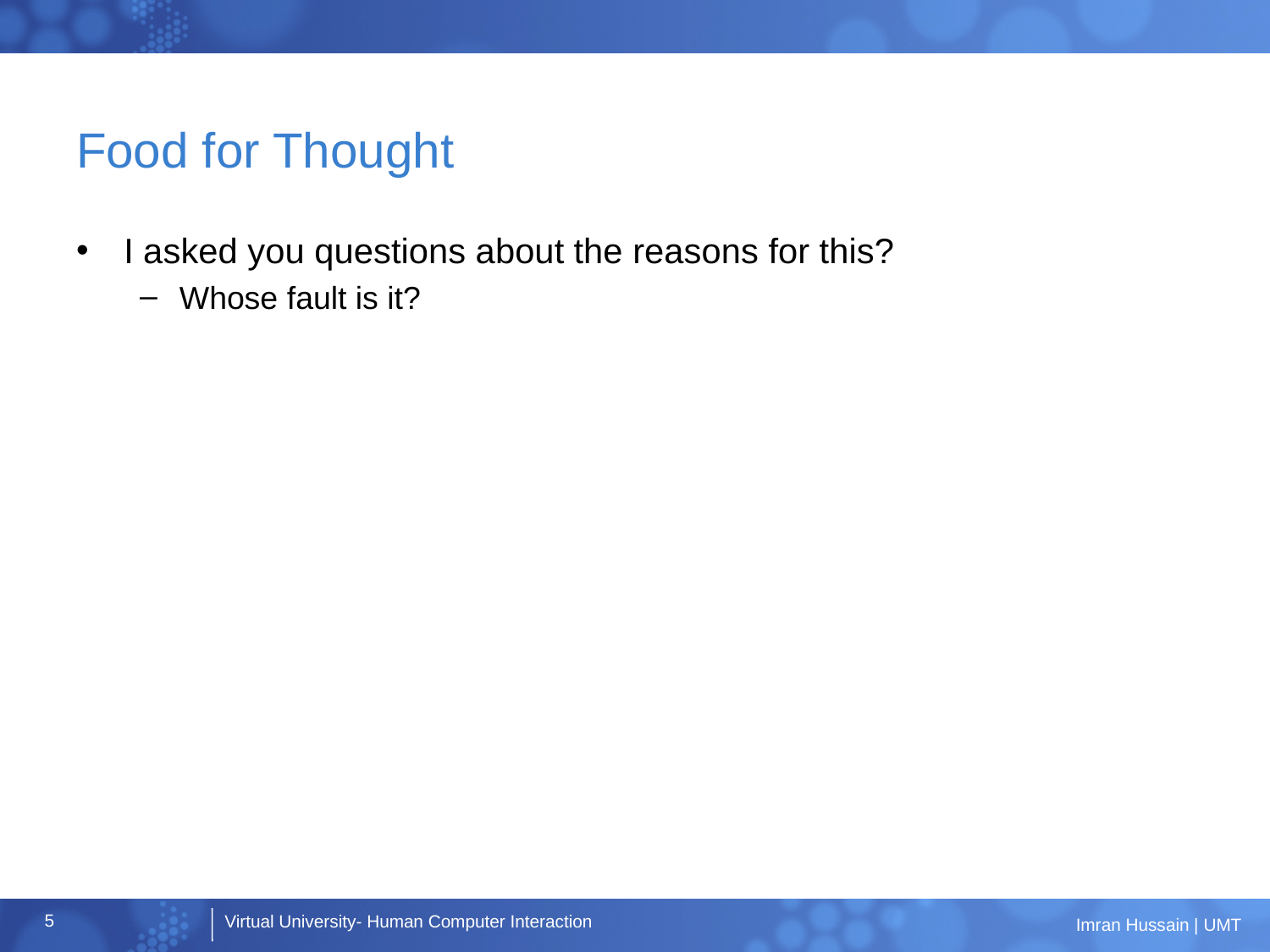

# Food for Thought
I asked you questions about the reasons for this?
Whose fault is it?